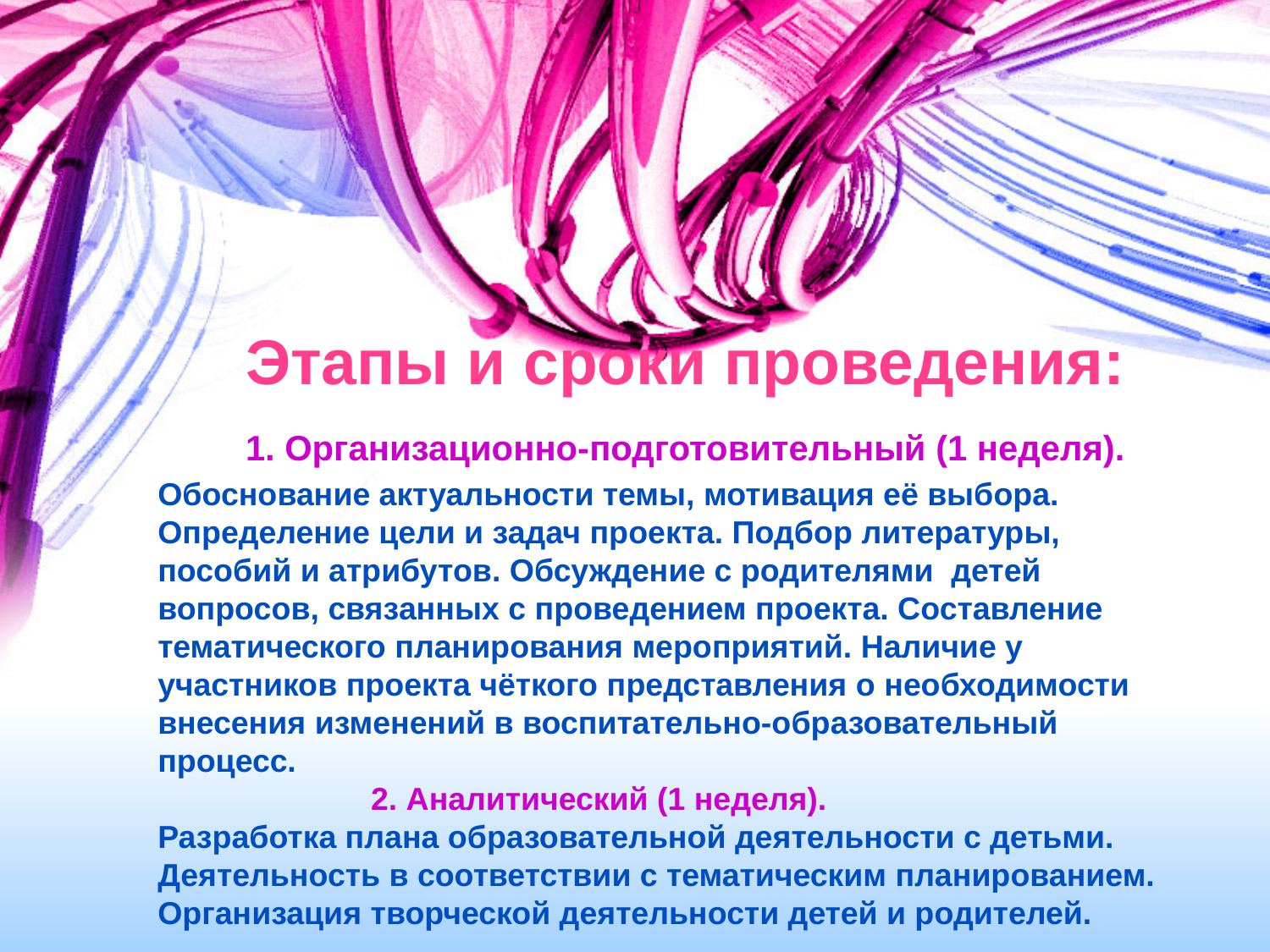

# Этапы и сроки проведения: 1. Организационно-подготовительный (1 неделя). Обоснование актуальности темы, мотивация её выбора. Определение цели и задач проекта. Подбор литературы, пособий и атрибутов. Обсуждение с родителями  детей вопросов, связанных с проведением проекта. Составление тематического планирования мероприятий. Наличие у участников проекта чёткого представления о необходимости внесения изменений в воспитательно-образовательный процесс. 2. Аналитический (1 неделя). Разработка плана образовательной деятельности с детьми. Деятельность в соответствии с тематическим планированием. Организация творческой деятельности детей и родителей.